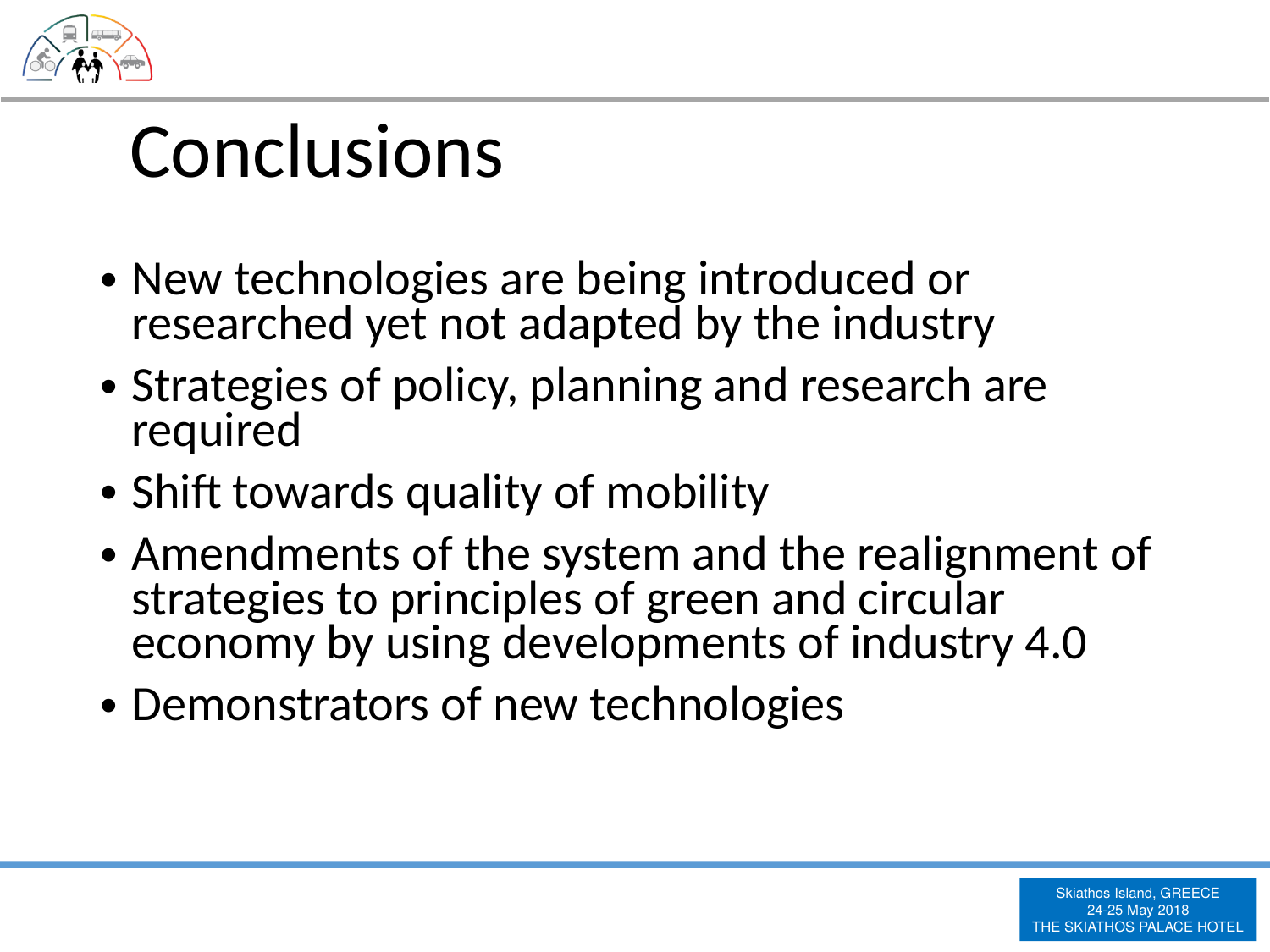

# Conclusions
New technologies are being introduced or researched yet not adapted by the industry
Strategies of policy, planning and research are required
Shift towards quality of mobility
Amendments of the system and the realignment of strategies to principles of green and circular economy by using developments of industry 4.0
Demonstrators of new technologies